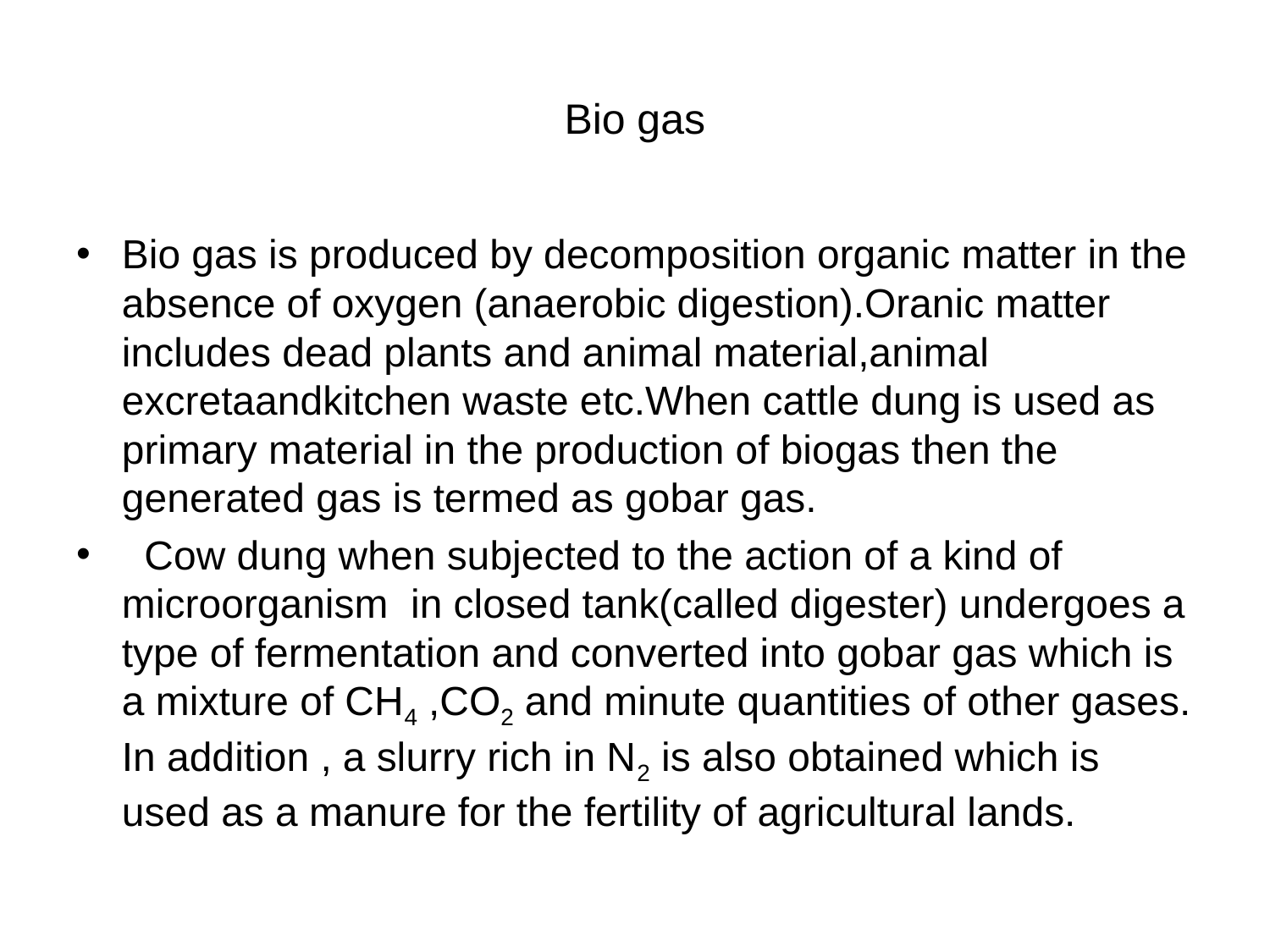

# Bio gas
Bio gas is produced by decomposition organic matter in the absence of oxygen (anaerobic digestion).Oranic matter includes dead plants and animal material,animal excretaandkitchen waste etc.When cattle dung is used as primary material in the production of biogas then the generated gas is termed as gobar gas.
  Cow dung when subjected to the action of a kind of microorganism  in closed tank(called digester) undergoes a type of fermentation and converted into gobar gas which is a mixture of CH4 ,CO2 and minute quantities of other gases. In addition , a slurry rich in N2 is also obtained which is used as a manure for the fertility of agricultural lands.